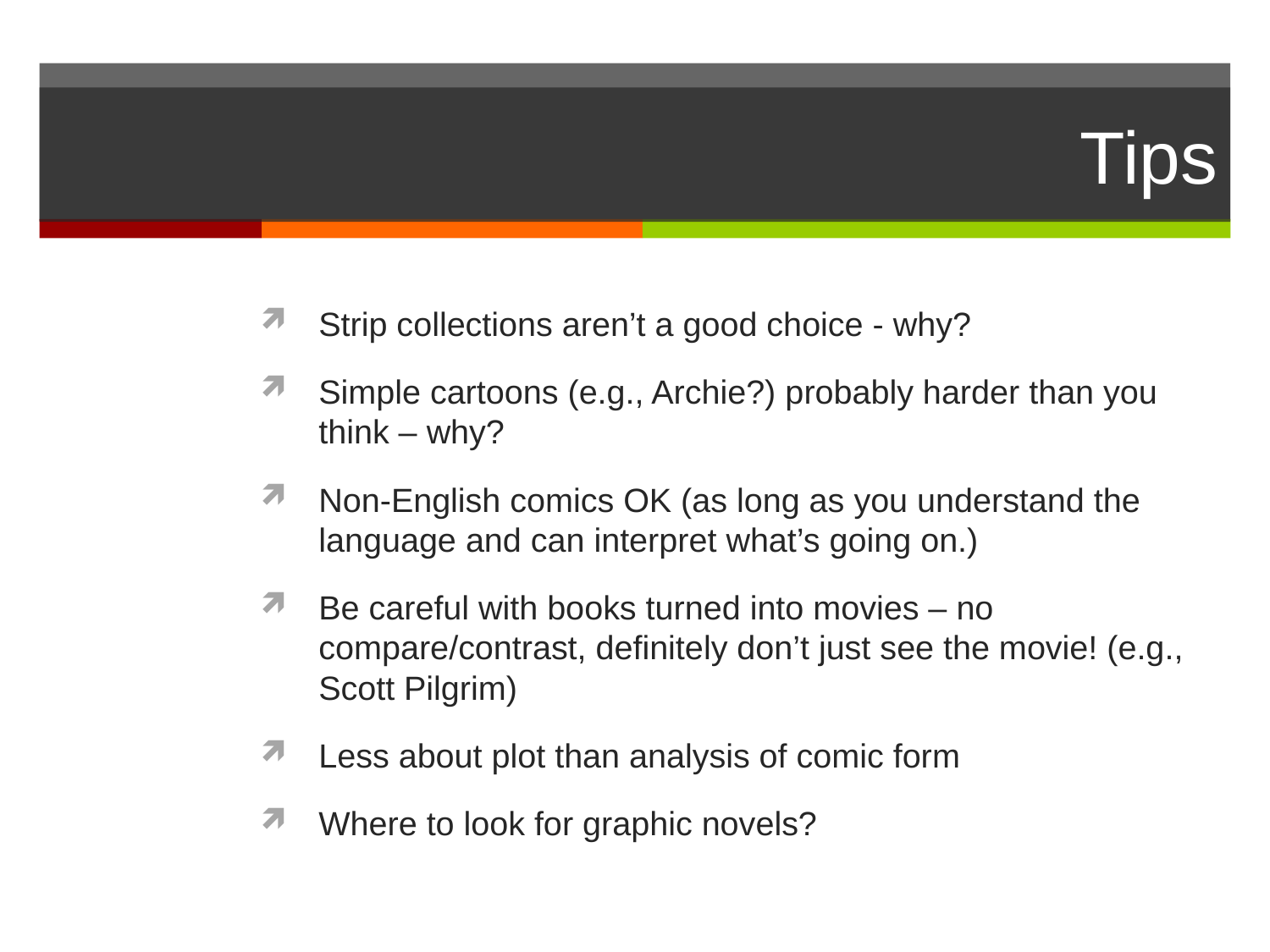

# Tips
Strip collections aren’t a good choice - why?
Simple cartoons (e.g., Archie?) probably harder than you think – why?
Non-English comics OK (as long as you understand the language and can interpret what’s going on.)
Be careful with books turned into movies – no compare/contrast, definitely don’t just see the movie! (e.g., Scott Pilgrim)
Less about plot than analysis of comic form
Where to look for graphic novels?